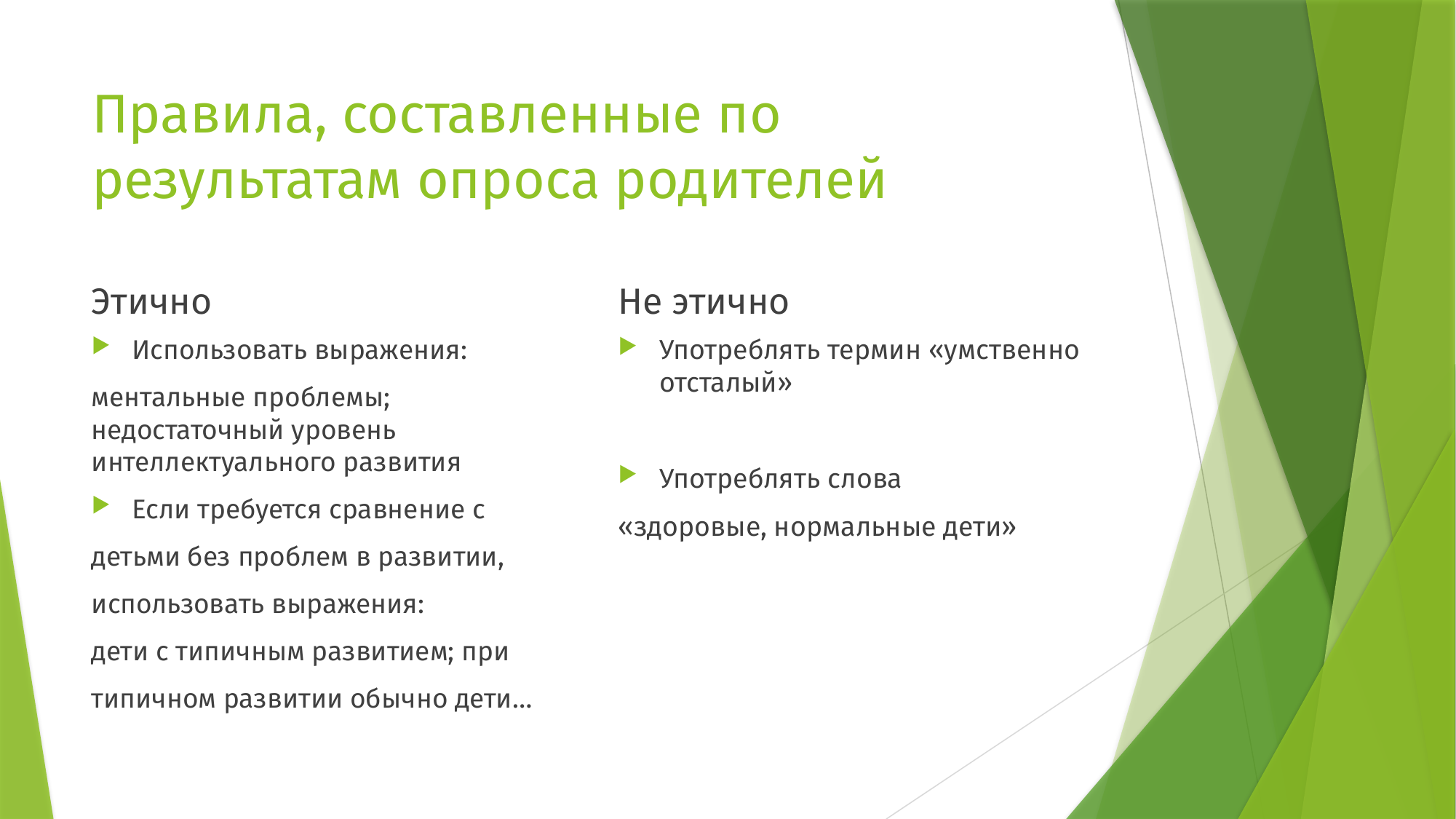

# Правила, составленные по результатам опроса родителей
Этично
Не этично
Использовать выражения:
ментальные проблемы; недостаточный уровень интеллектуального развития
Если требуется сравнение с
детьми без проблем в развитии,
использовать выражения:
дети с типичным развитием; при
типичном развитии обычно дети…
Употреблять термин «умственно отсталый»

Употреблять слова
«здоровые, нормальные дети»